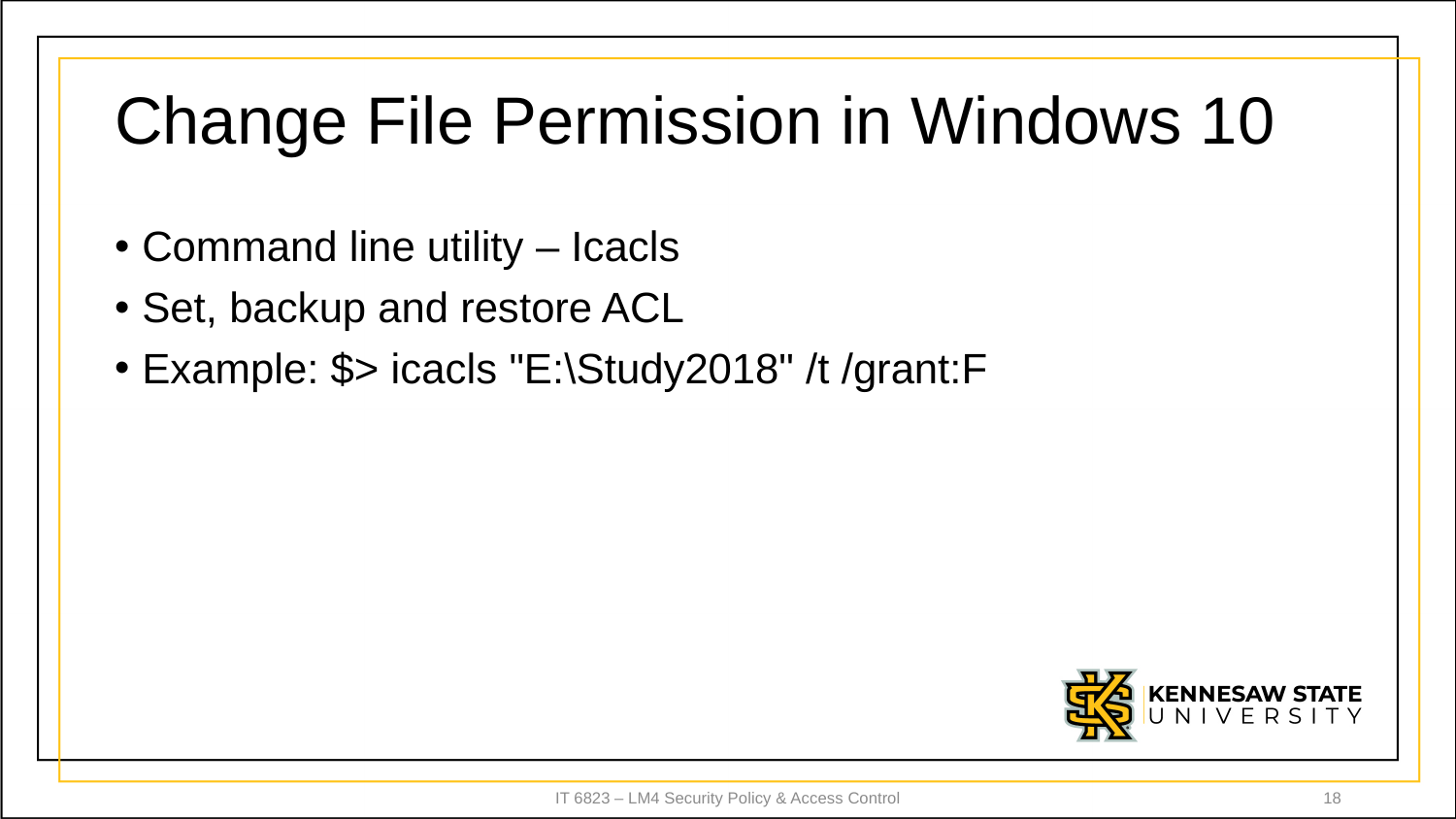

# Change File Permission in Windows 10
Command line utility – Icacls
Set, backup and restore ACL
Example: $> icacls "E:\Study2018" /t /grant:F

IT 6823 – LM4 Security Policy & Access Control
18